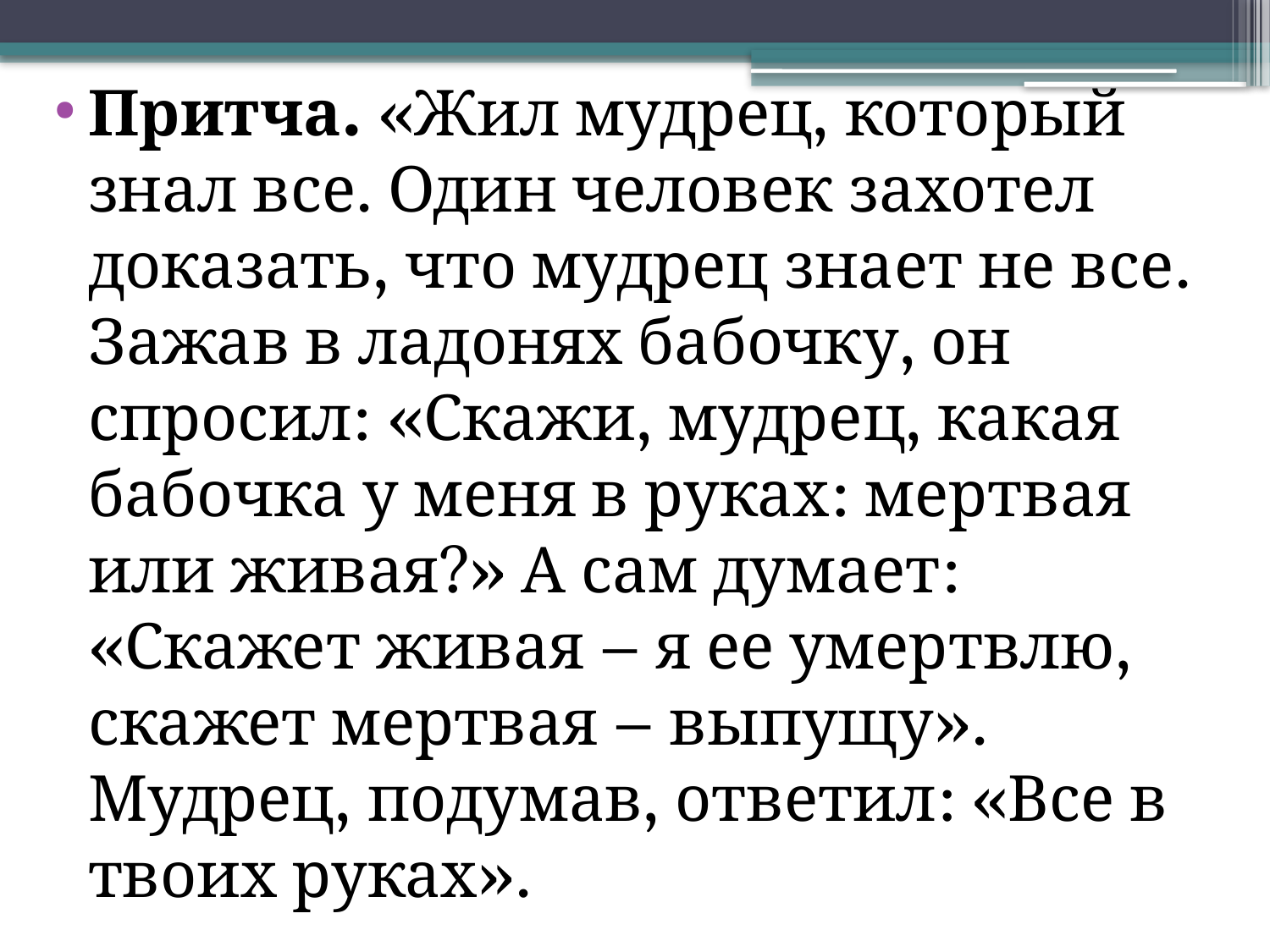

Притча. «Жил мудрец, который знал все. Один человек захотел доказать, что мудрец знает не все. Зажав в ладонях бабочку, он спросил: «Скажи, мудрец, какая бабочка у меня в руках: мертвая или живая?» А сам думает: «Скажет живая – я ее умертвлю, скажет мертвая – выпущу». Мудрец, подумав, ответил: «Все в твоих руках».